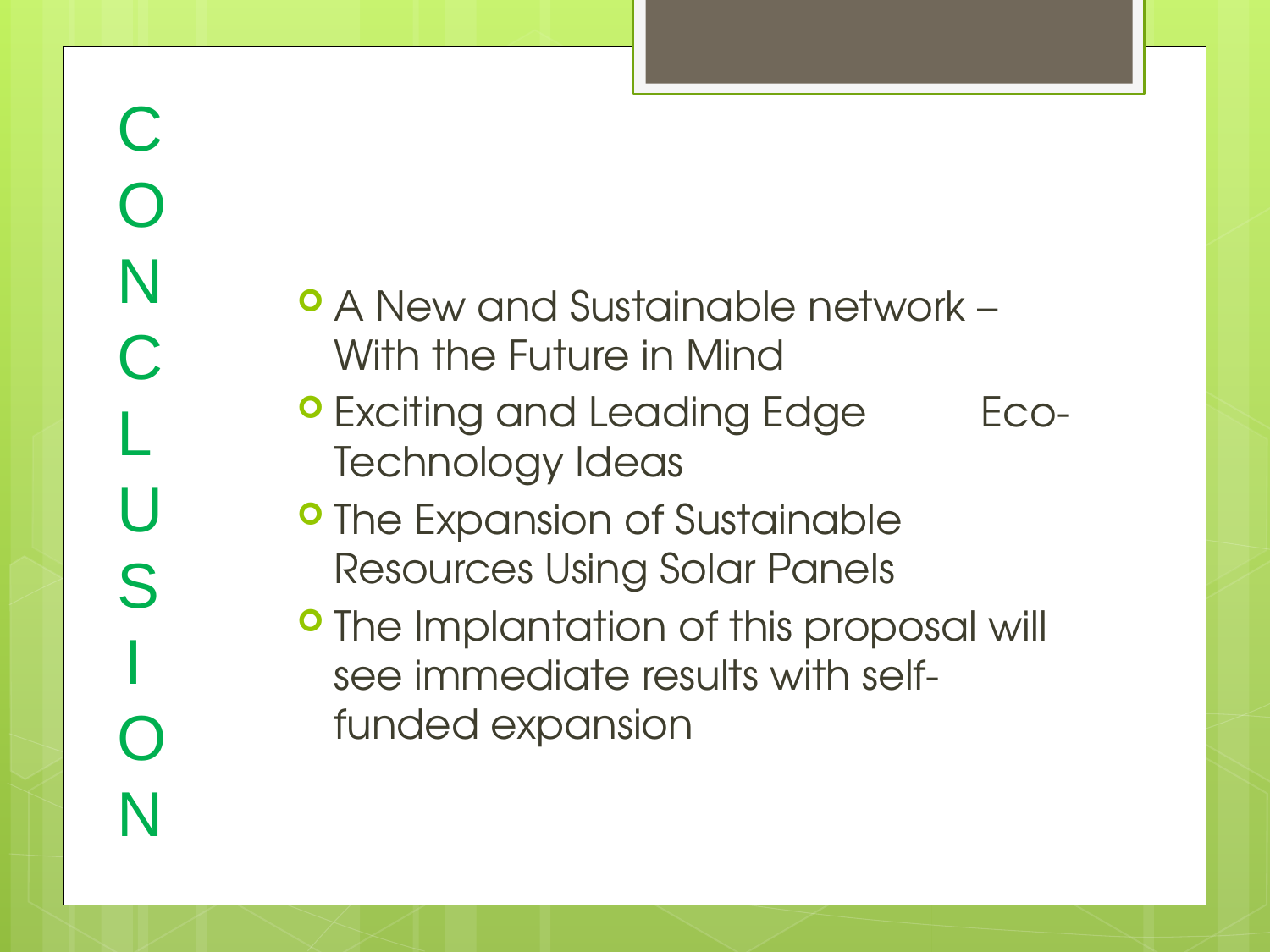

# CONCLUSION

A New and Sustainable network – With the Future in Mind
Exciting and Leading Edge          Eco-Technology Ideas
The Expansion of Sustainable Resources Using Solar Panels
The Implantation of this proposal will see immediate results with self-funded expansion